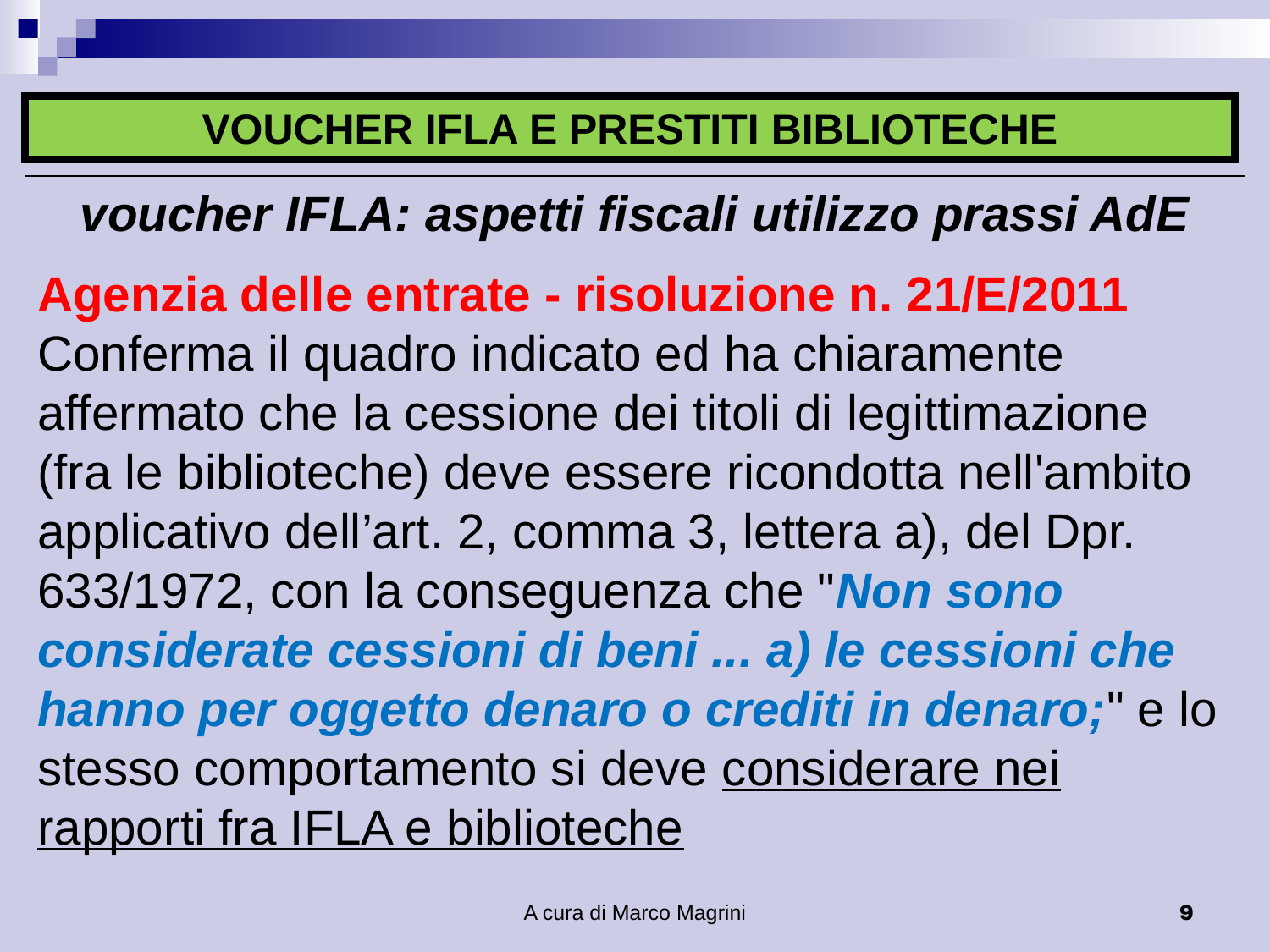

VOUCHER IFLA E PRESTITI BIBLIOTECHE
voucher IFLA: aspetti fiscali utilizzo prassi AdE

Agenzia delle entrate - risoluzione n. 21/E/2011 Conferma il quadro indicato ed ha chiaramente affermato che la cessione dei titoli di legittimazione (fra le biblioteche) deve essere ricondotta nell'ambito applicativo dell’art. 2, comma 3, lettera a), del Dpr. 633/1972, con la conseguenza che "Non sono considerate cessioni di beni ... a) le cessioni che hanno per oggetto denaro o crediti in denaro;" e lo stesso comportamento si deve considerare nei rapporti fra IFLA e biblioteche

A cura di Marco Magrini
9